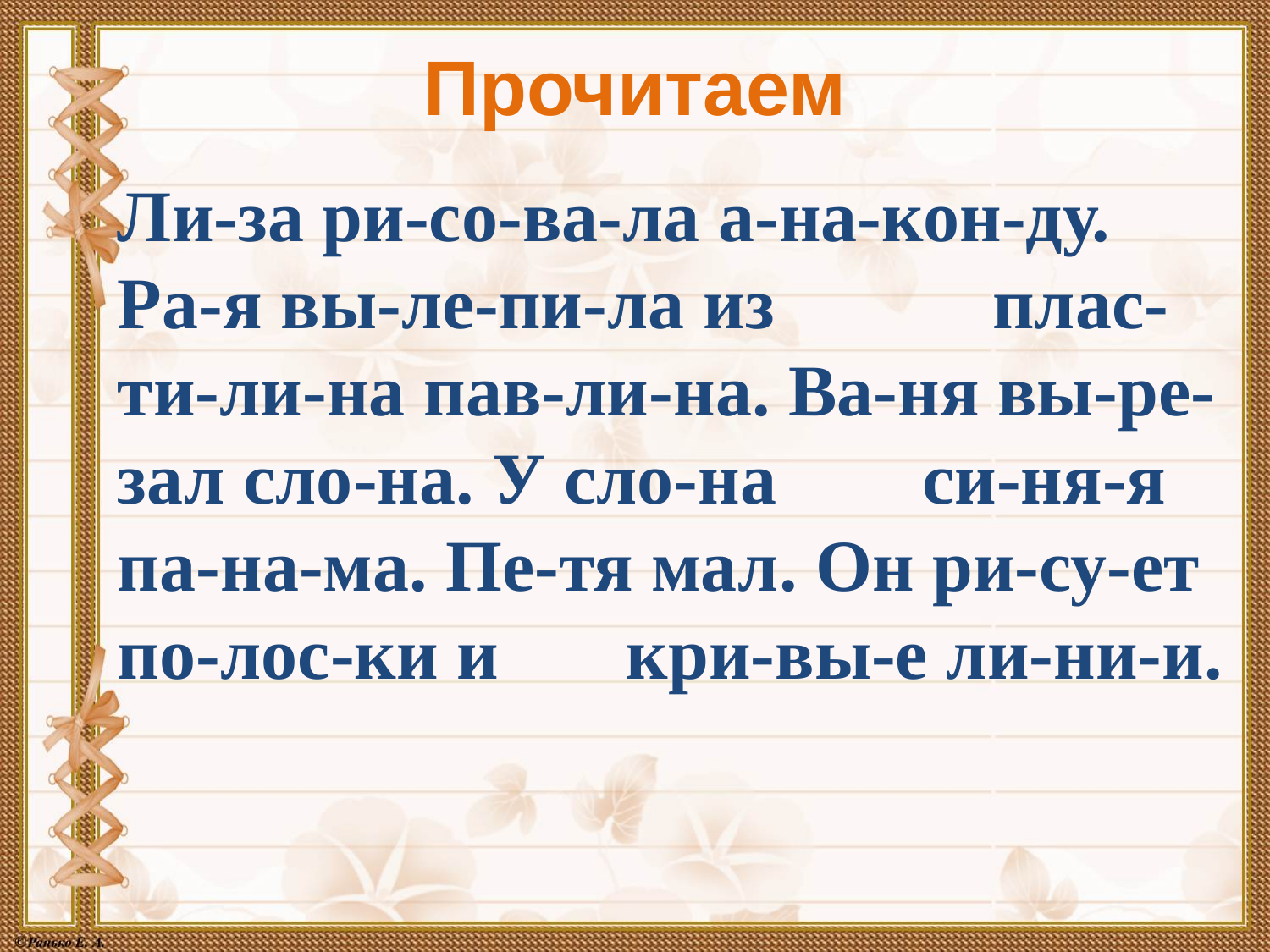

Прочитаем
Ли-за ри-со-ва-ла а-на-кон-ду.  Ра-я вы-ле-пи-ла из            плас-ти-ли-на пав-ли-на. Ва-ня вы-ре-зал сло-на. У сло-на        си-ня-я па-на-ма. Пе-тя мал. Он ри-су-ет по-лос-ки и       кри-вы-е ли-ни-и.